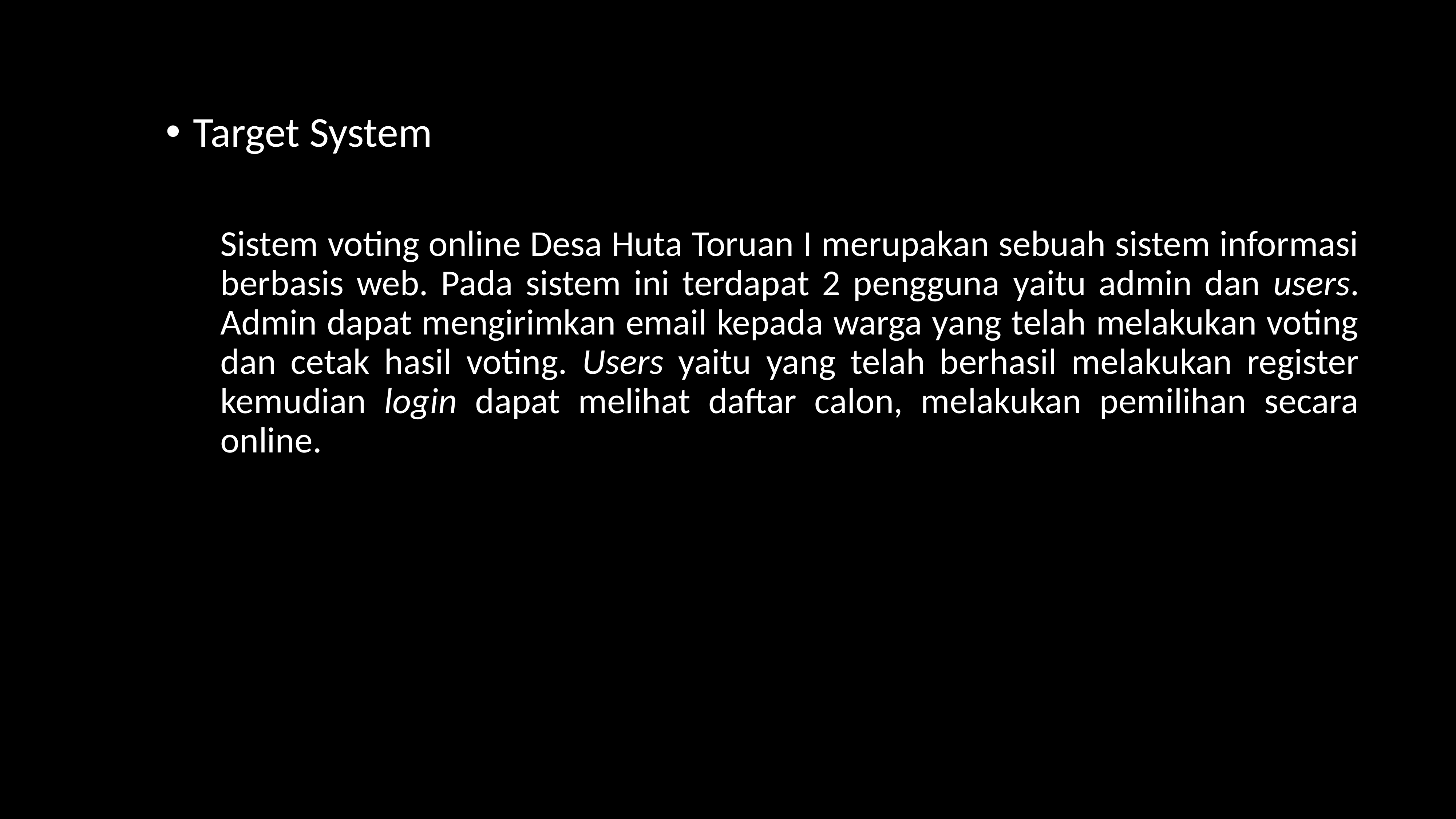

Target System

Sistem voting online Desa Huta Toruan I merupakan sebuah sistem informasi berbasis web. Pada sistem ini terdapat 2 pengguna yaitu admin dan users. Admin dapat mengirimkan email kepada warga yang telah melakukan voting dan cetak hasil voting. Users yaitu yang telah berhasil melakukan register kemudian login dapat melihat daftar calon, melakukan pemilihan secara online.